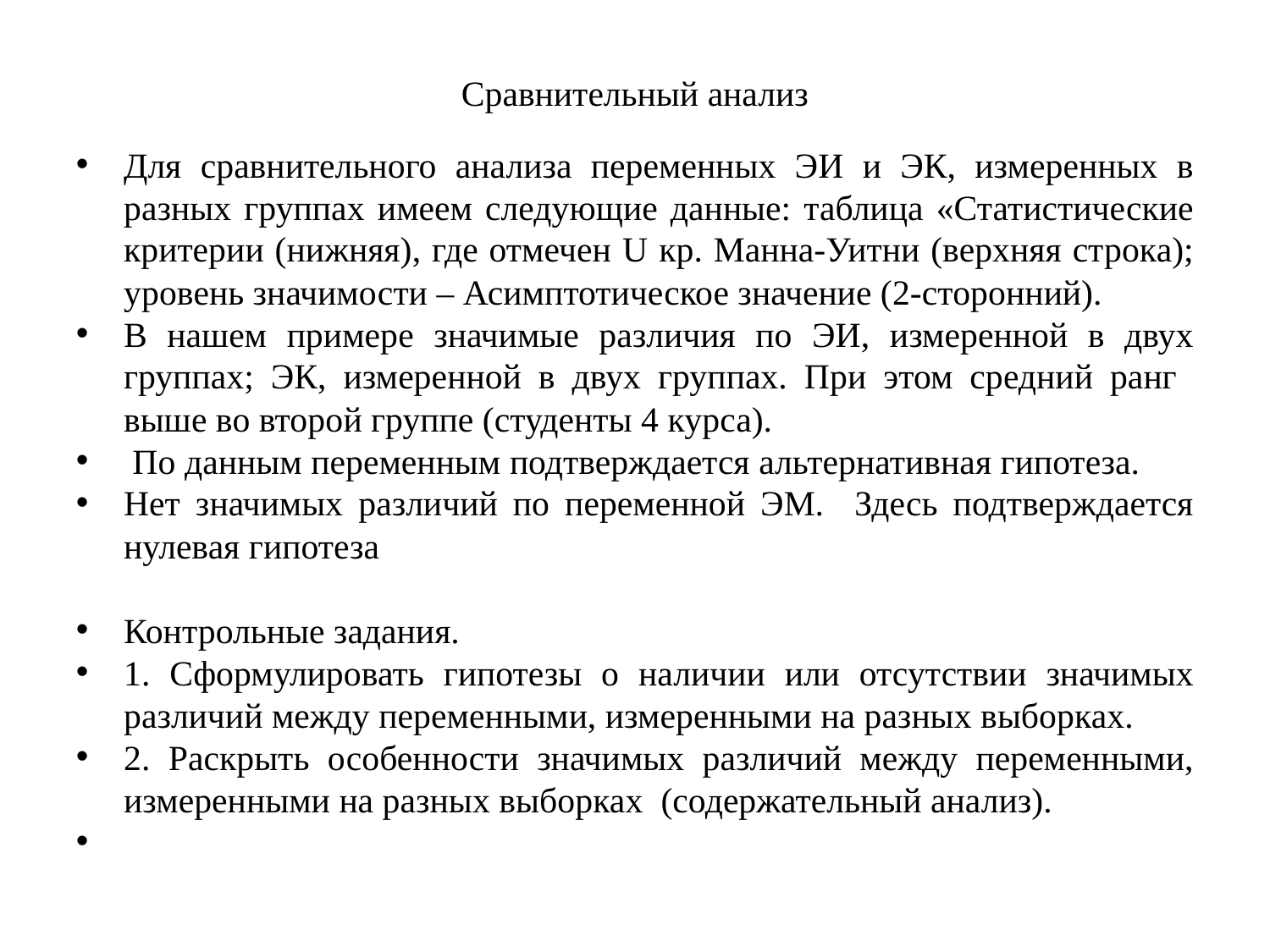

Сравнительный анализ
Для сравнительного анализа переменных ЭИ и ЭК, измеренных в разных группах имеем следующие данные: таблица «Статистические критерии (нижняя), где отмечен U кр. Манна-Уитни (верхняя строка); уровень значимости – Асимптотическое значение (2-сторонний).
В нашем примере значимые различия по ЭИ, измеренной в двух группах; ЭК, измеренной в двух группах. При этом средний ранг  выше во второй группе (студенты 4 курса).
 По данным переменным подтверждается альтернативная гипотеза.
Нет значимых различий по переменной ЭМ.  Здесь подтверждается нулевая гипотеза

Контрольные задания.
1. Сформулировать гипотезы о наличии или отсутствии значимых различий между переменными, измеренными на разных выборках.
2. Раскрыть особенности значимых различий между переменными, измеренными на разных выборках  (содержательный анализ).